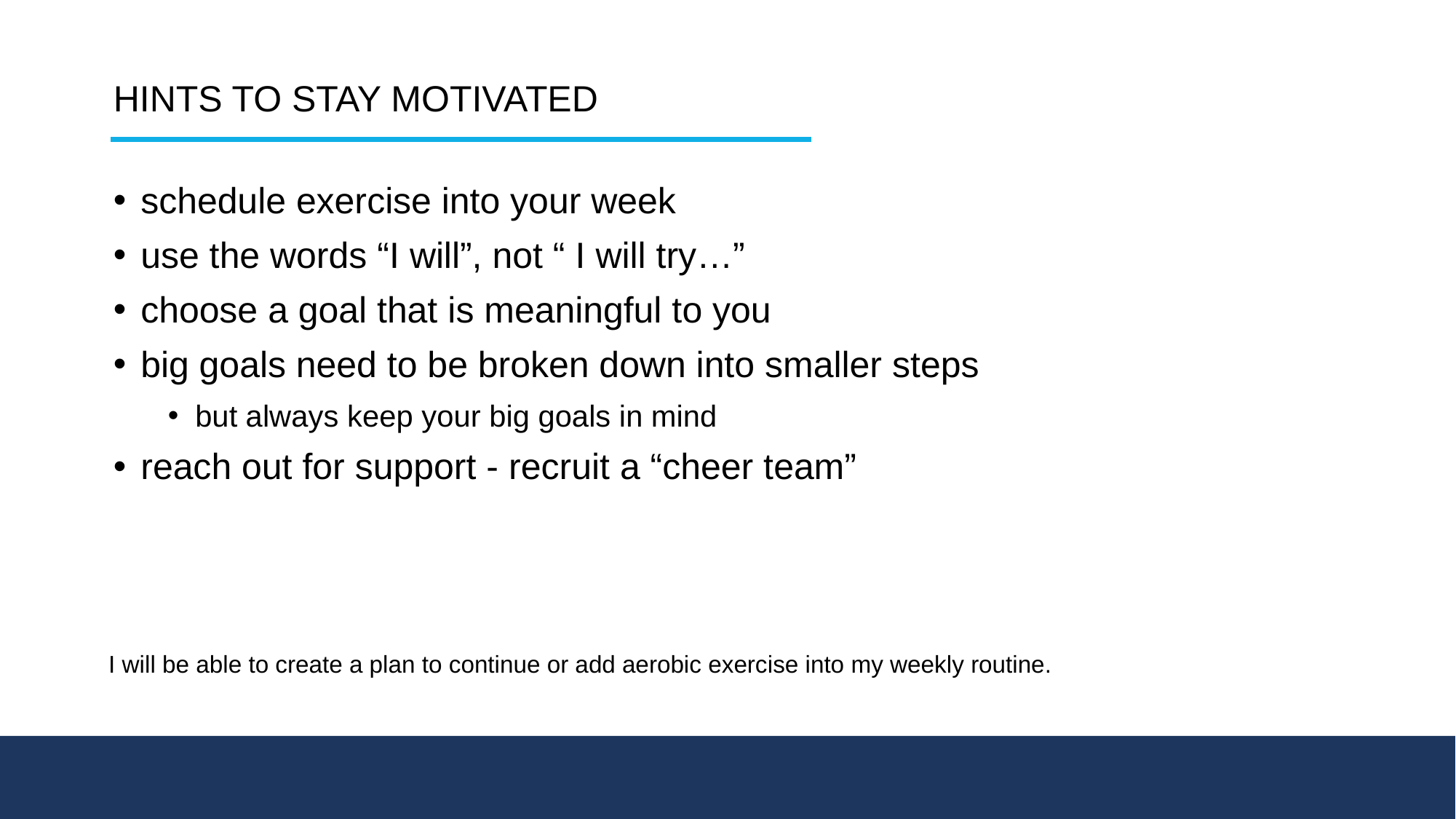

# Hints to Stay Motivated
schedule exercise into your week
use the words “I will”, not “ I will try…”
choose a goal that is meaningful to you
big goals need to be broken down into smaller steps
but always keep your big goals in mind
reach out for support - recruit a “cheer team”

I will be able to create a plan to continue or add aerobic exercise into my weekly routine.